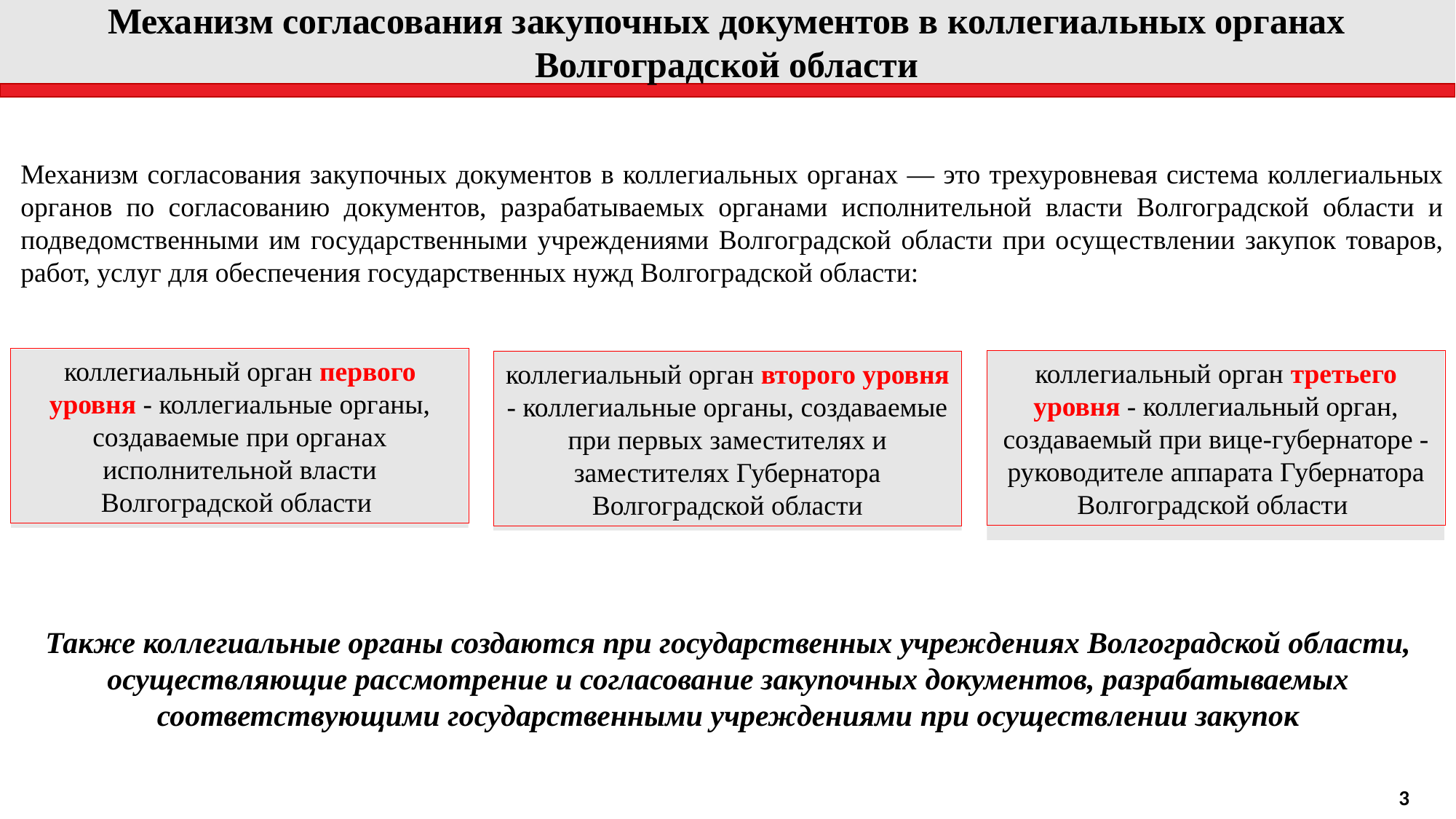

Механизм согласования закупочных документов в коллегиальных органах Волгоградской области

Механизм согласования закупочных документов в коллегиальных органах — это трехуровневая система коллегиальных органов по согласованию документов, разрабатываемых органами исполнительной власти Волгоградской области и подведомственными им государственными учреждениями Волгоградской области при осуществлении закупок товаров, работ, услуг для обеспечения государственных нужд Волгоградской области:

коллегиальный орган первого уровня - коллегиальные органы, создаваемые при органах исполнительной власти Волгоградской области

коллегиальный орган третьего уровня - коллегиальный орган, создаваемый при вице-губернаторе - руководителе аппарата Губернатора Волгоградской области

коллегиальный орган второго уровня - коллегиальные органы, создаваемые при первых заместителях и заместителях Губернатора Волгоградской области
Также коллегиальные органы создаются при государственных учреждениях Волгоградской области, осуществляющие рассмотрение и согласование закупочных документов, разрабатываемых соответствующими государственными учреждениями при осуществлении закупок

3